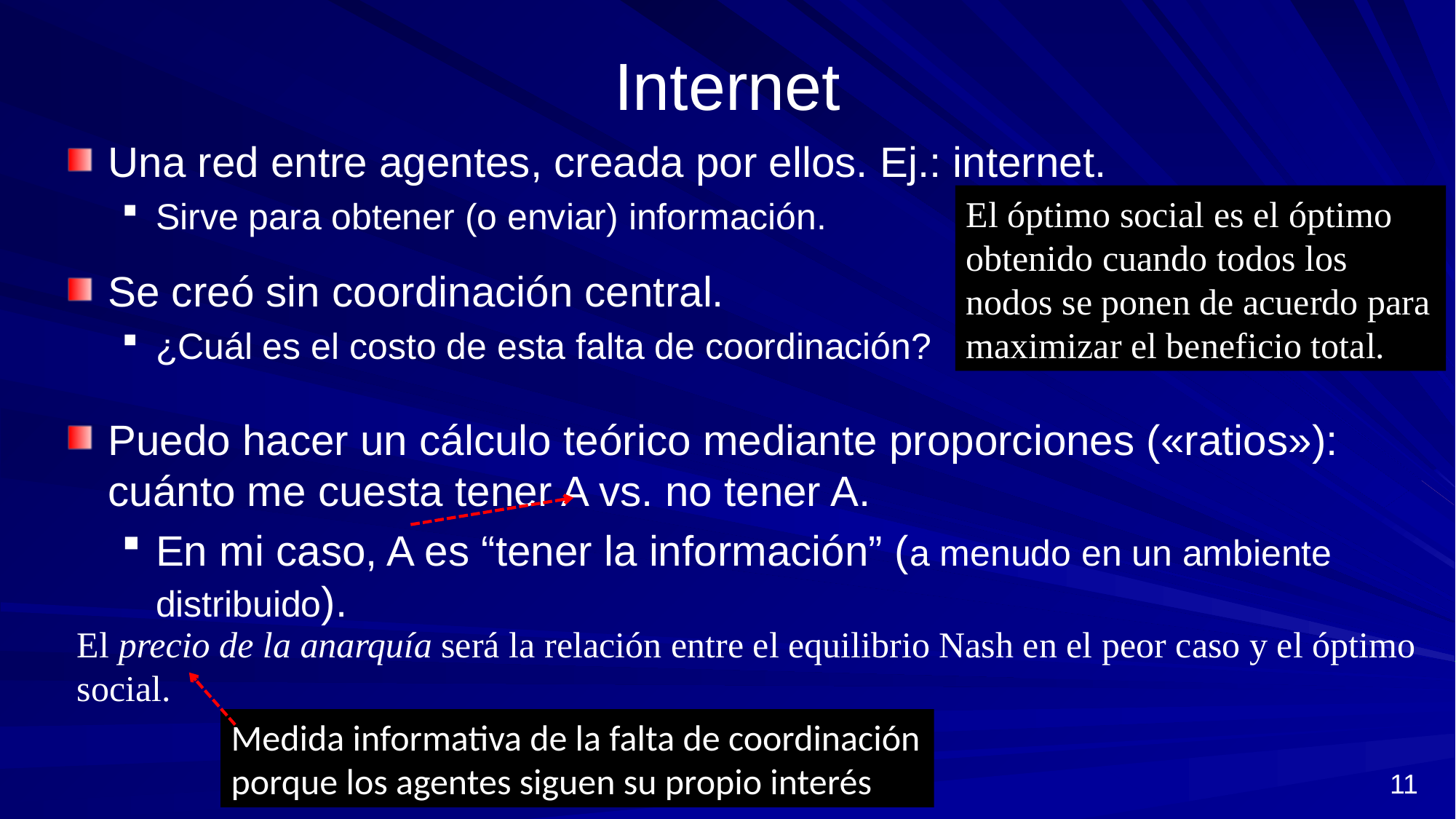

# Internet
Una red entre agentes, creada por ellos. Ej.: internet.
Sirve para obtener (o enviar) información.

Se creó sin coordinación central.
¿Cuál es el costo de esta falta de coordinación?

Puedo hacer un cálculo teórico mediante proporciones («ratios»): cuánto me cuesta tener A vs. no tener A.
En mi caso, A es “tener la información” (a menudo en un ambiente distribuido).
El óptimo social es el óptimo obtenido cuando todos los nodos se ponen de acuerdo para maximizar el beneficio total.
El precio de la anarquía será la relación entre el equilibrio Nash en el peor caso y el óptimo social.
Medida informativa de la falta de coordinación porque los agentes siguen su propio interés
11